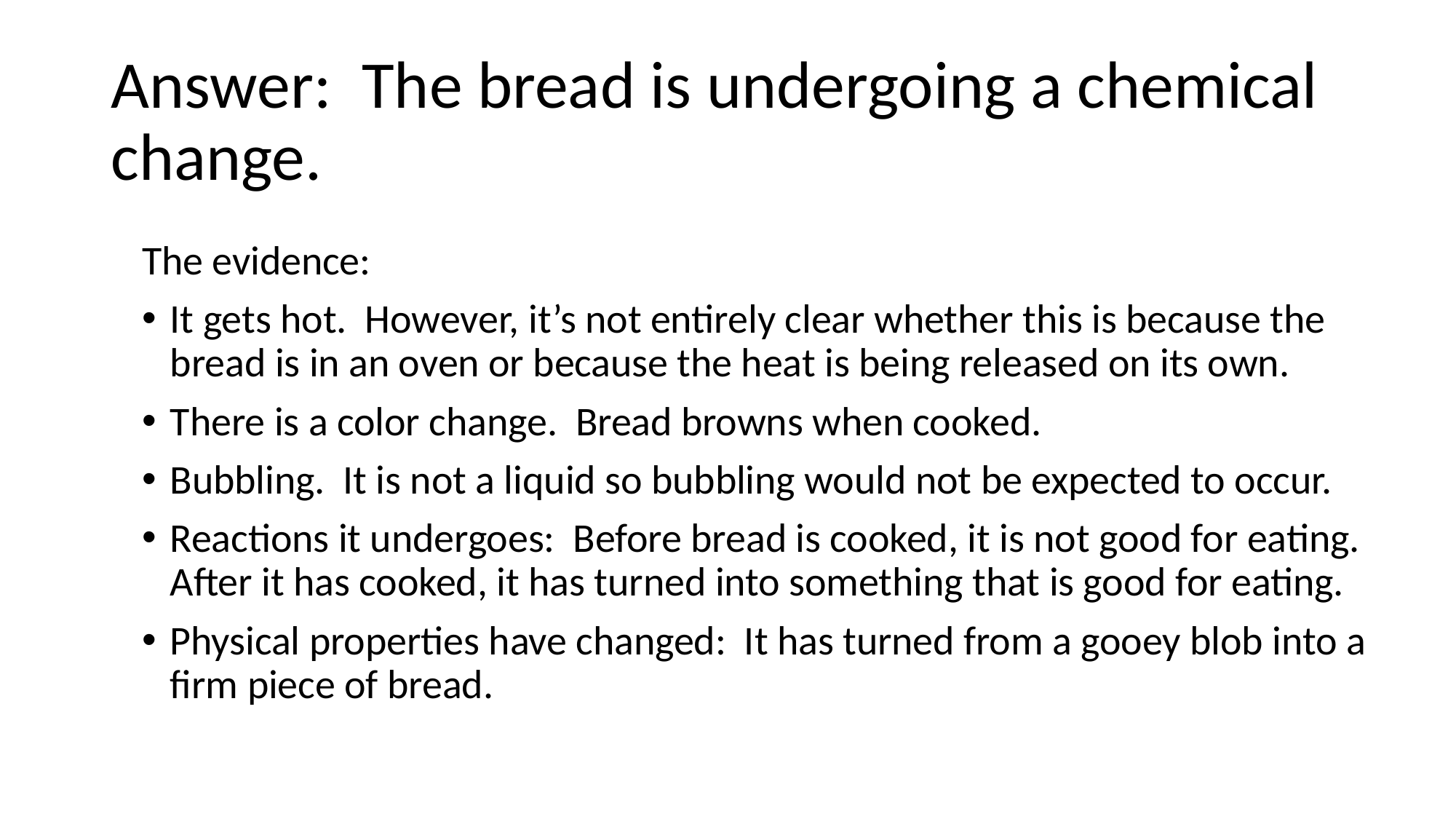

# Answer:  The bread is undergoing a chemical change.
The evidence:
It gets hot.  However, it’s not entirely clear whether this is because the bread is in an oven or because the heat is being released on its own.
There is a color change.  Bread browns when cooked.
Bubbling.  It is not a liquid so bubbling would not be expected to occur.
Reactions it undergoes:  Before bread is cooked, it is not good for eating.  After it has cooked, it has turned into something that is good for eating.
Physical properties have changed:  It has turned from a gooey blob into a firm piece of bread.